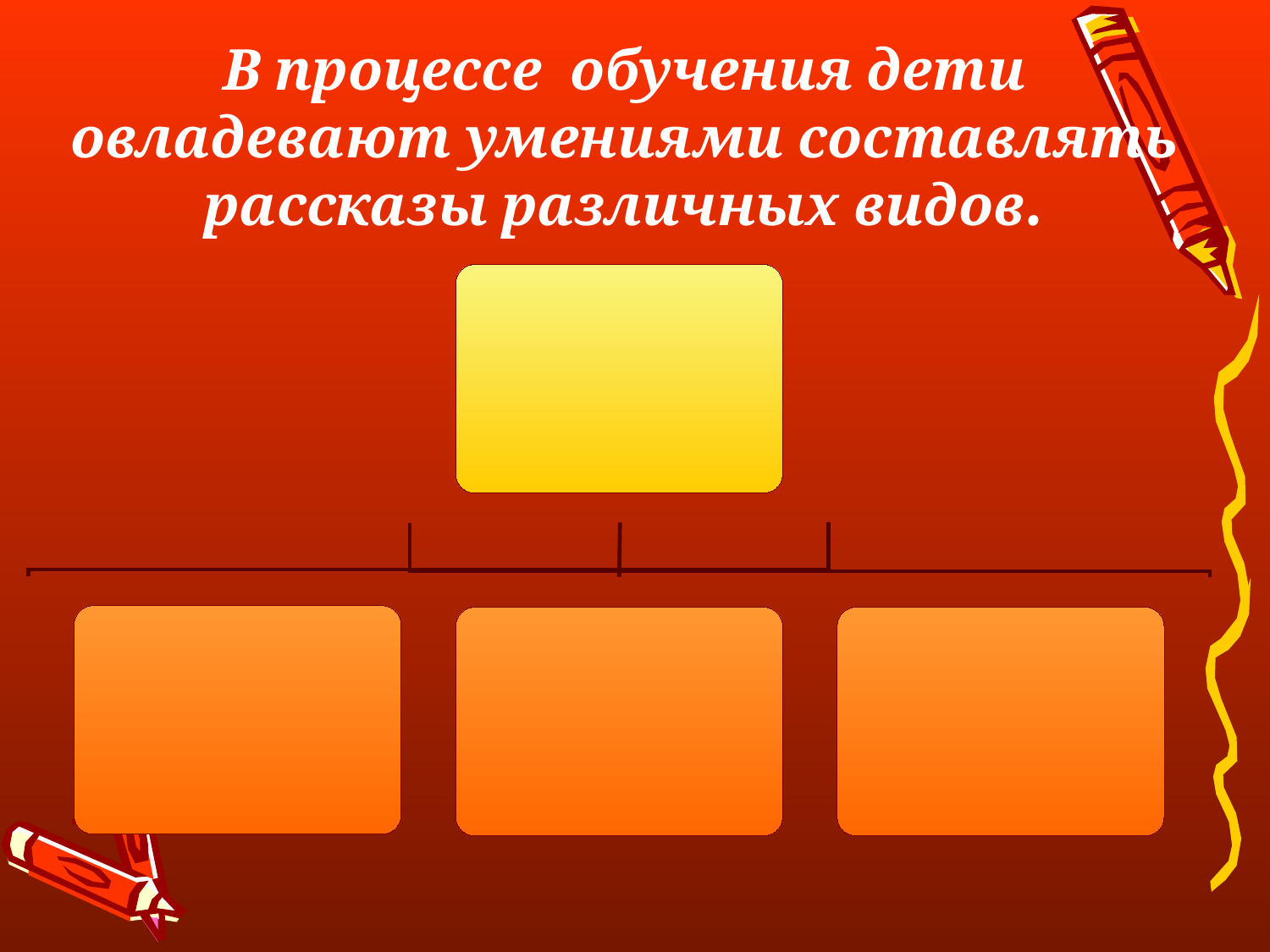

# В процессе  обучения дети овладевают умениями составлять рассказы различных видов.